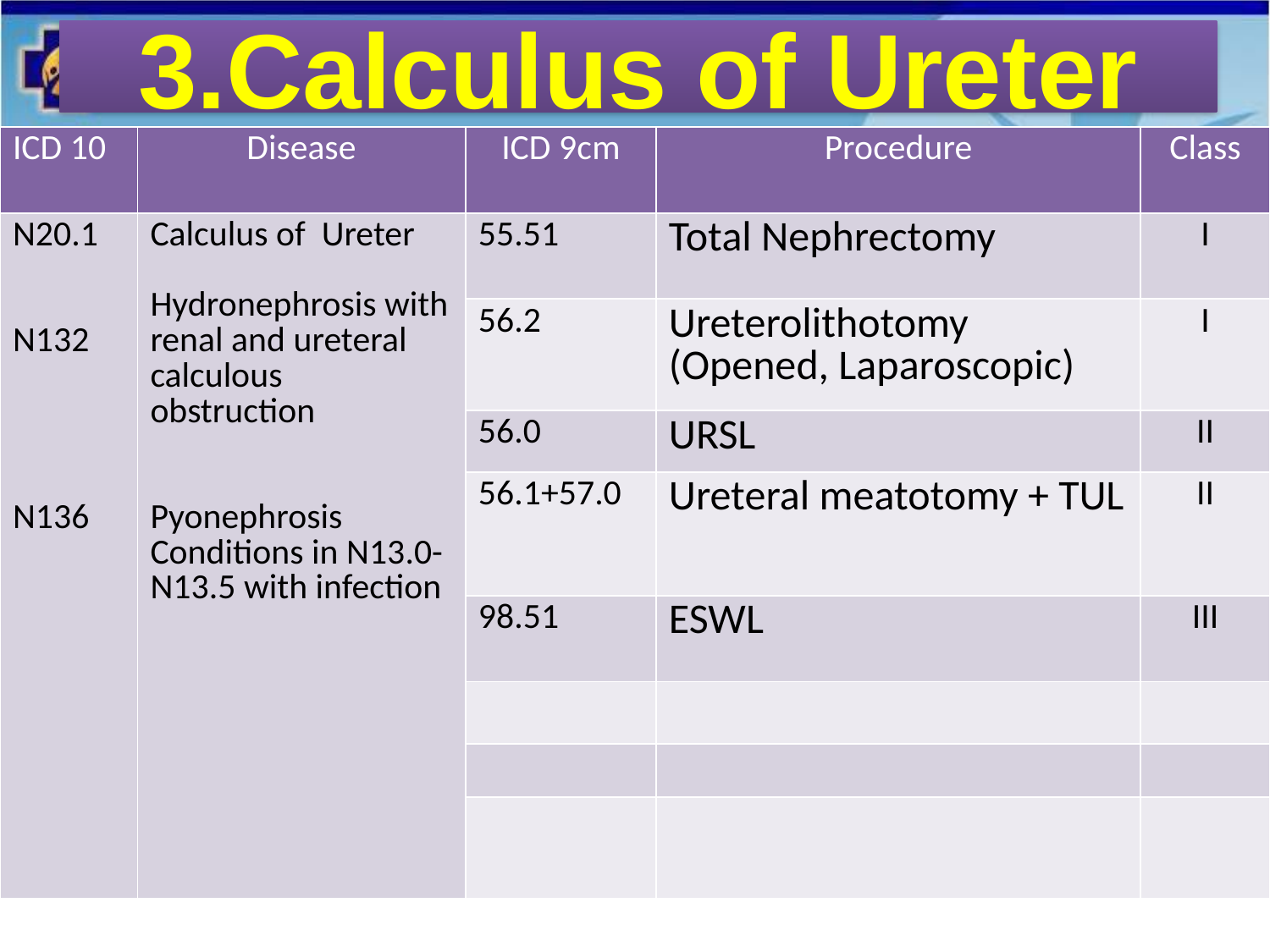

# 3.Calculus of Ureter
| ICD 10 | Disease | ICD 9cm | Procedure | Class |
| --- | --- | --- | --- | --- |
| N20.1 N132 N136 | Calculus of Ureter Hydronephrosis with renal and ureteral calculous obstruction Pyonephrosis Conditions in N13.0-N13.5 with infection | 55.51 | Total Nephrectomy | I |
|  |  | 56.2 | Ureterolithotomy (Opened, Laparoscopic) | I |
|  |  | 56.0 | URSL | II |
|  |  | 56.1+57.0 | Ureteral meatotomy + TUL | II |
|  |  | 98.51 | ESWL | III |
|  |  |  |  |  |
|  |  |  |  |  |
|  |  |  |  |  |